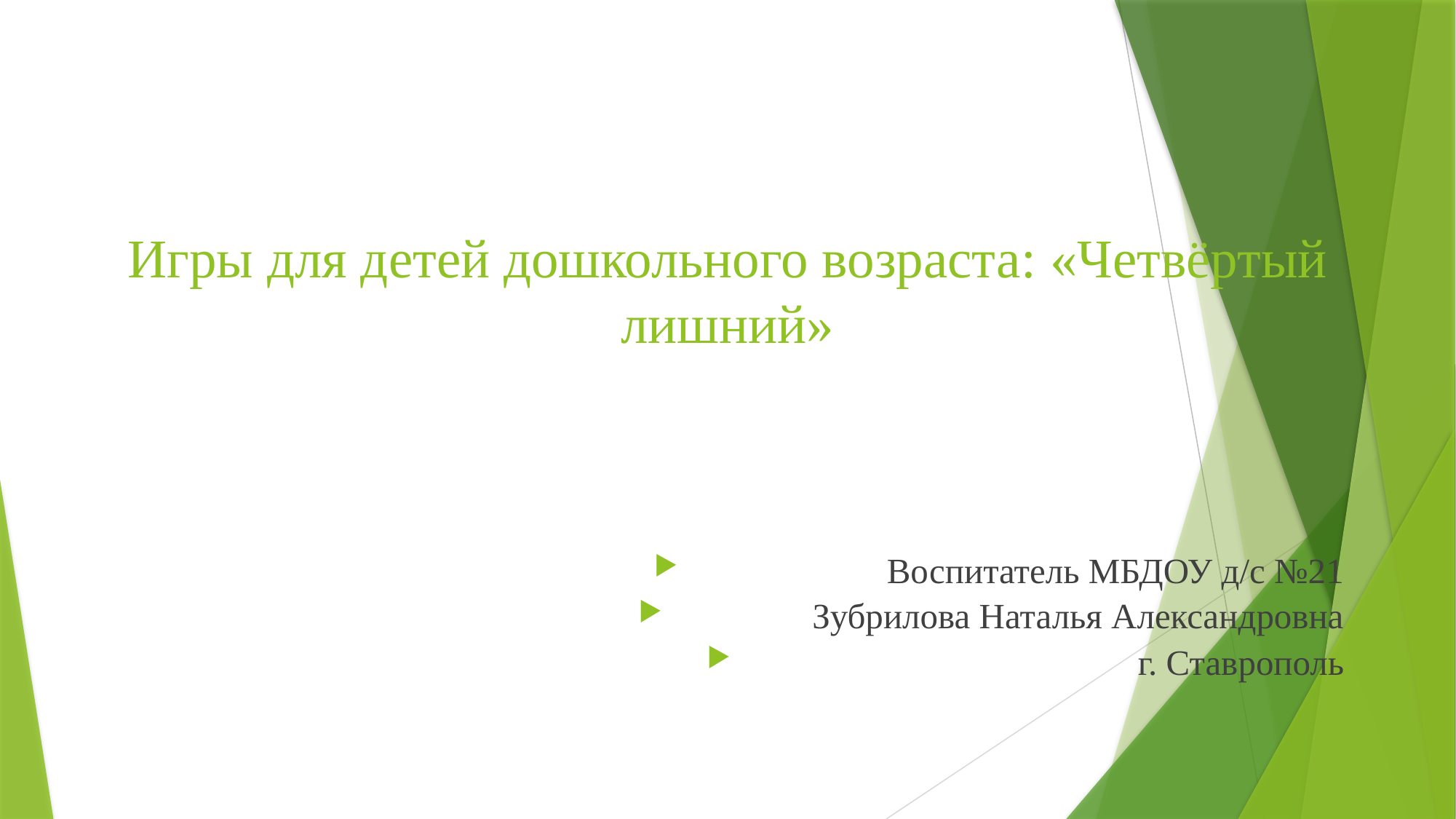

# Игры для детей дошкольного возраста: «Четвёртый лишний»
Воспитатель МБДОУ д/с №21
Зубрилова Наталья Александровна
г. Ставрополь